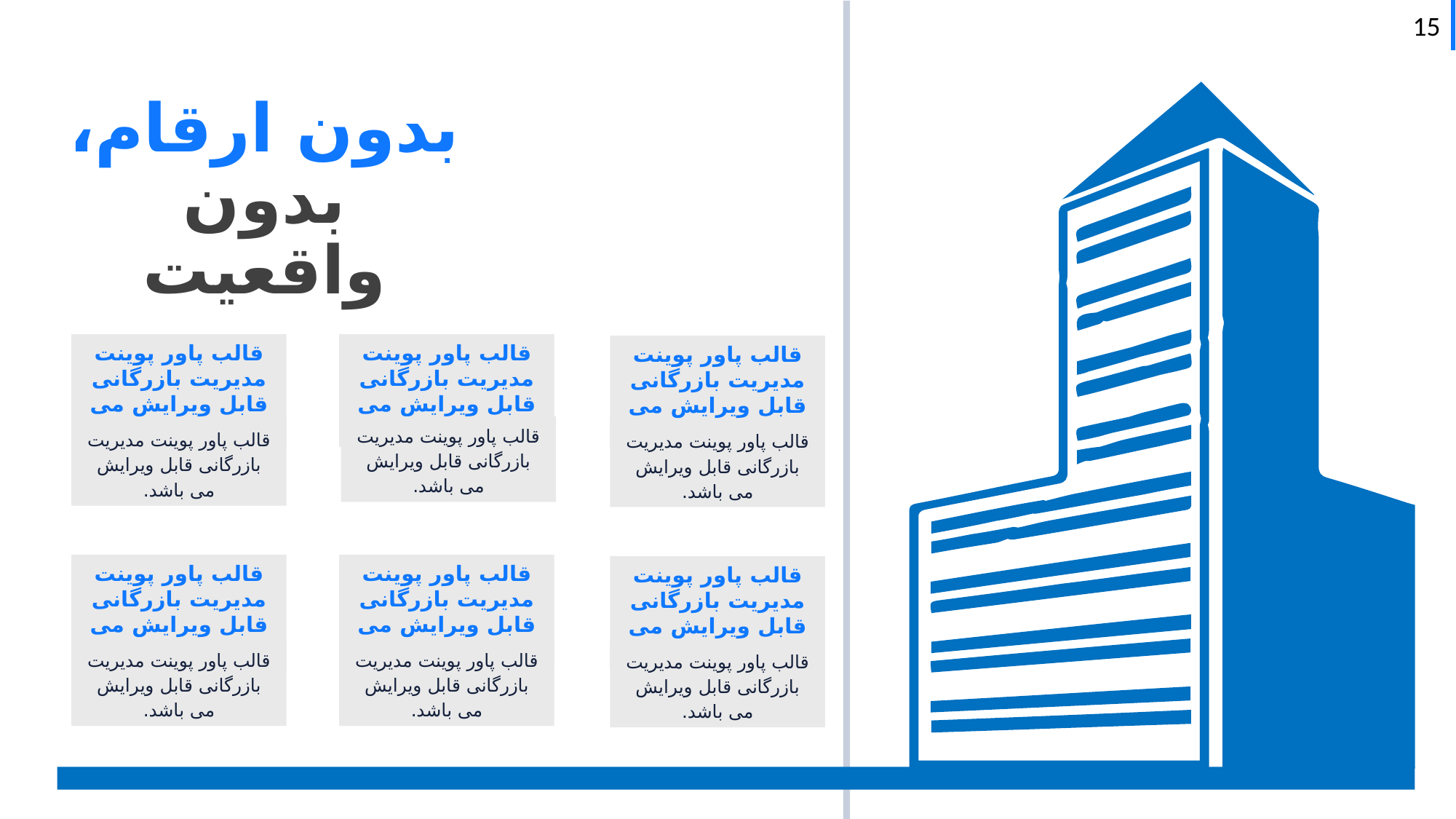

بدون ارقام،
بدون واقعیت
قالب پاور پوینت مدیریت بازرگانی قابل ویرایش می باشد.
قالب پاور پوینت مدیریت بازرگانی قابل ویرایش می باشد.
قالب پاور پوینت مدیریت بازرگانی قابل ویرایش می باشد.
قالب پاور پوینت مدیریت بازرگانی قابل ویرایش می باشد.
قالب پاور پوینت مدیریت بازرگانی قابل ویرایش می باشد.
قالب پاور پوینت مدیریت بازرگانی قابل ویرایش می باشد.
قالب پاور پوینت مدیریت بازرگانی قابل ویرایش می باشد.
قالب پاور پوینت مدیریت بازرگانی قابل ویرایش می باشد.
قالب پاور پوینت مدیریت بازرگانی قابل ویرایش می باشد.
قالب پاور پوینت مدیریت بازرگانی قابل ویرایش می باشد.
قالب پاور پوینت مدیریت بازرگانی قابل ویرایش می باشد.
قالب پاور پوینت مدیریت بازرگانی قابل ویرایش می باشد.